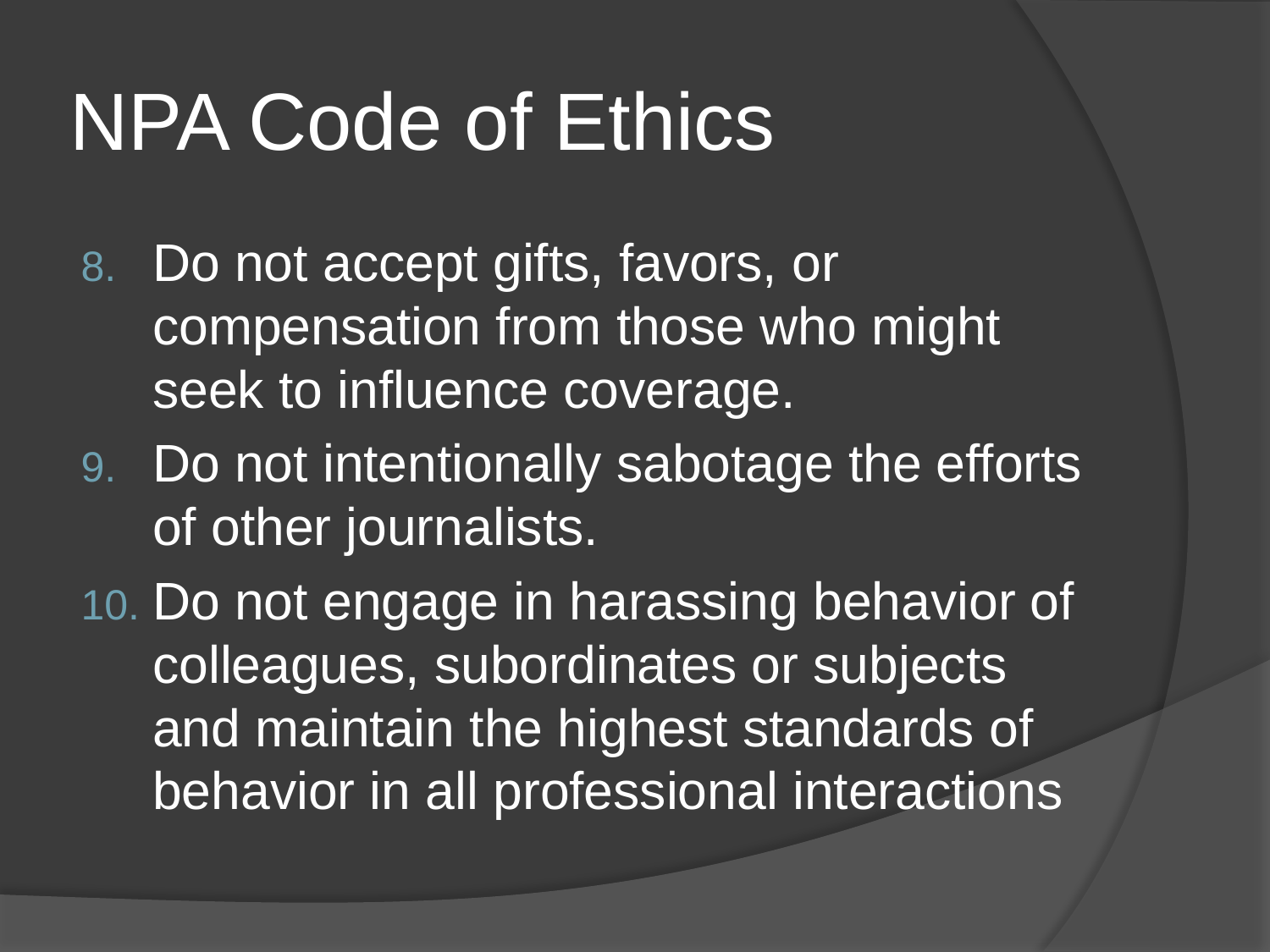

# NPA Code of Ethics
Do not accept gifts, favors, or compensation from those who might seek to influence coverage.
Do not intentionally sabotage the efforts of other journalists.
Do not engage in harassing behavior of colleagues, subordinates or subjects and maintain the highest standards of behavior in all professional interactions